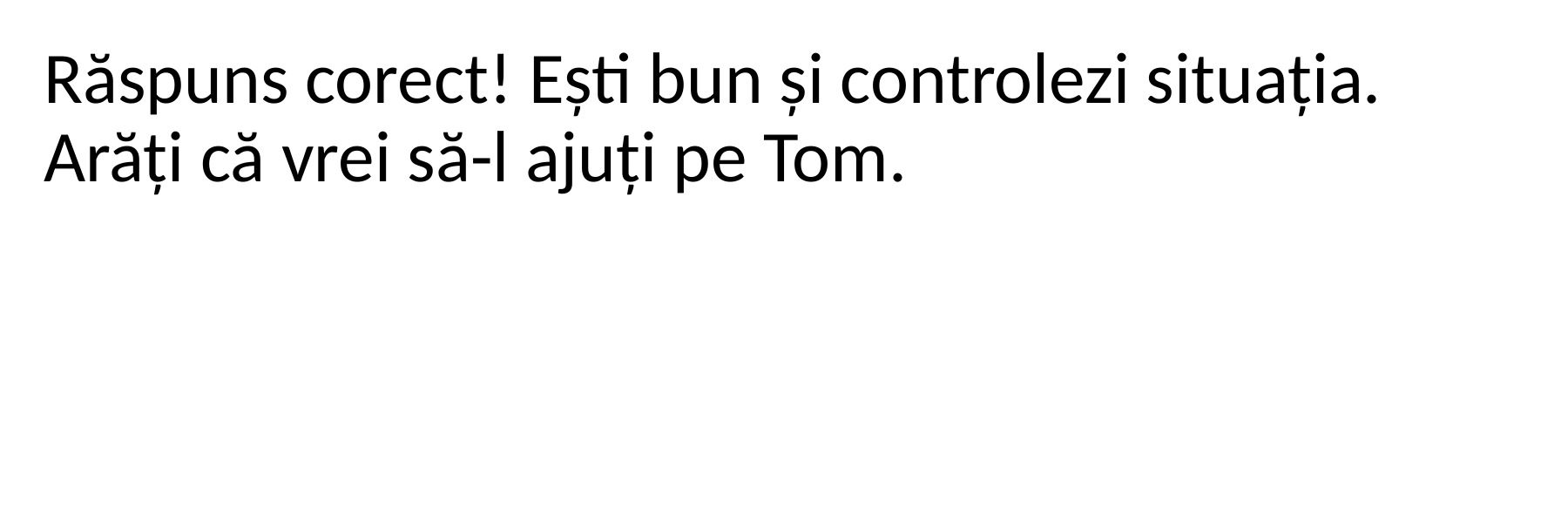

Răspuns corect! Ești bun și controlezi situația. Arăți că vrei să-l ajuți pe Tom.